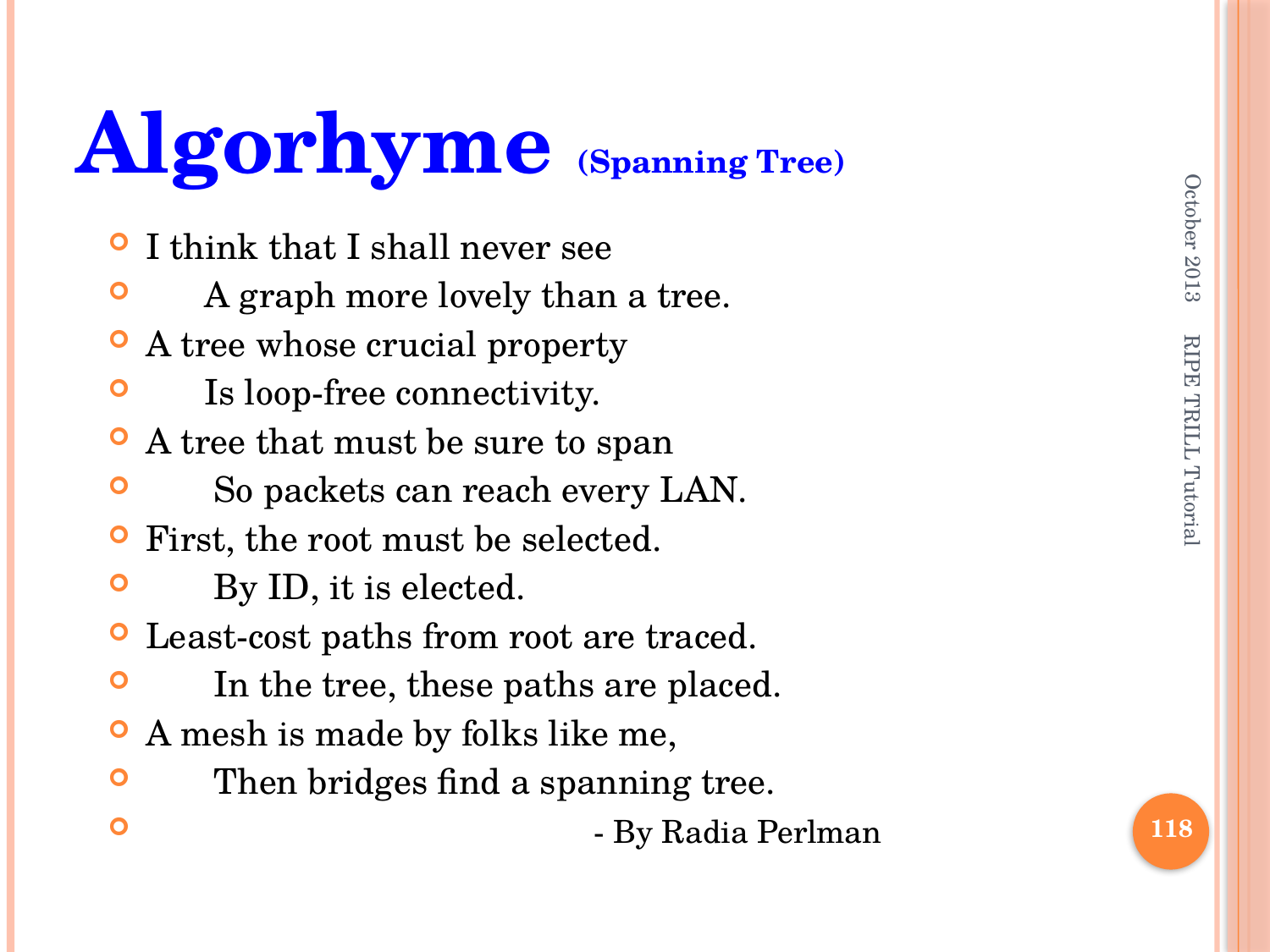

# Algorhyme (Spanning Tree)
October 2013
I think that I shall never see
      A graph more lovely than a tree.
A tree whose crucial property
      Is loop-free connectivity.
A tree that must be sure to span
       So packets can reach every LAN.
First, the root must be selected.
       By ID, it is elected.
Least-cost paths from root are traced.
       In the tree, these paths are placed.
A mesh is made by folks like me,
       Then bridges find a spanning tree.
                                              - By Radia Perlman
RIPE TRILL Tutorial
118